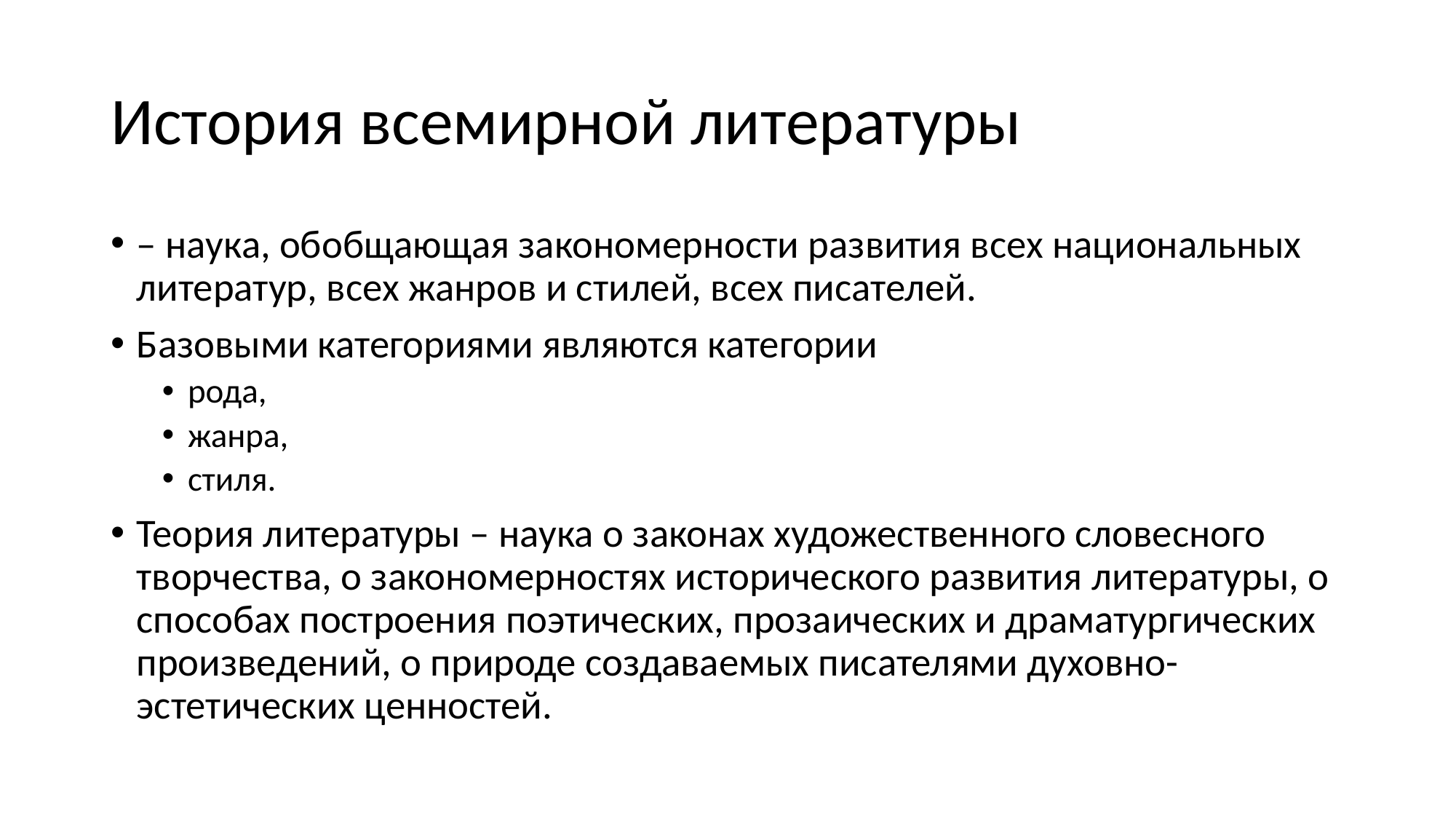

# История всемирной литературы
– наука, обобщающая закономерности развития всех национальных литератур, всех жанров и стилей, всех писателей.
Базовыми категориями являются категории
рода,
жанра,
стиля.
Теория литературы – наука о законах художественного словесного творчества, о закономерностях исторического развития литературы, о способах построения поэтических, прозаических и драматургических произведений, о природе создаваемых писателями духовно-эстетических ценностей.